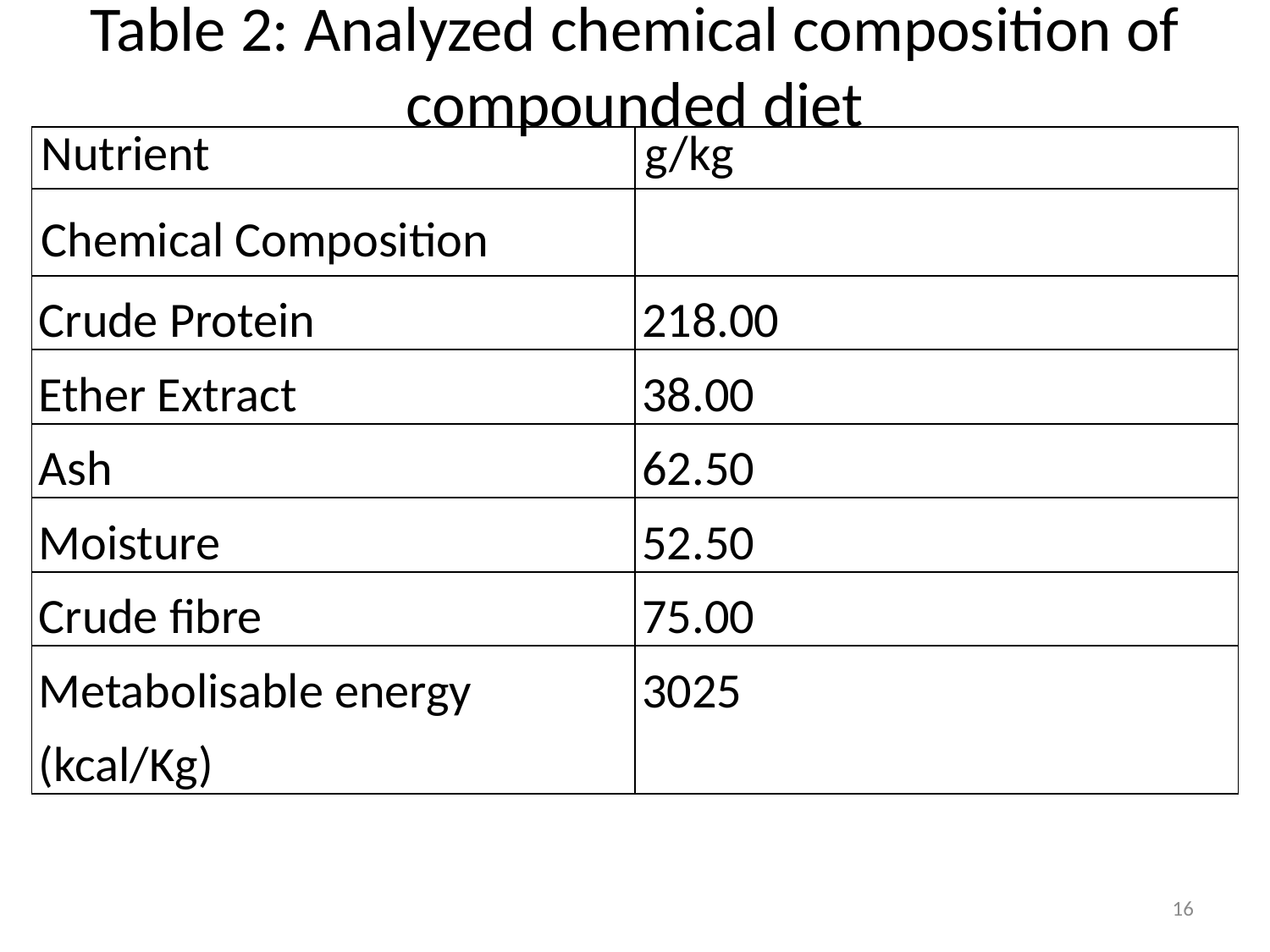

# Table 2: Analyzed chemical composition of compounded diet
| Nutrient | g/kg |
| --- | --- |
| Chemical Composition |  |
| Crude Protein | 218.00 |
| Ether Extract | 38.00 |
| Ash | 62.50 |
| Moisture | 52.50 |
| Crude fibre | 75.00 |
| Metabolisable energy (kcal/Kg) | 3025 |
16